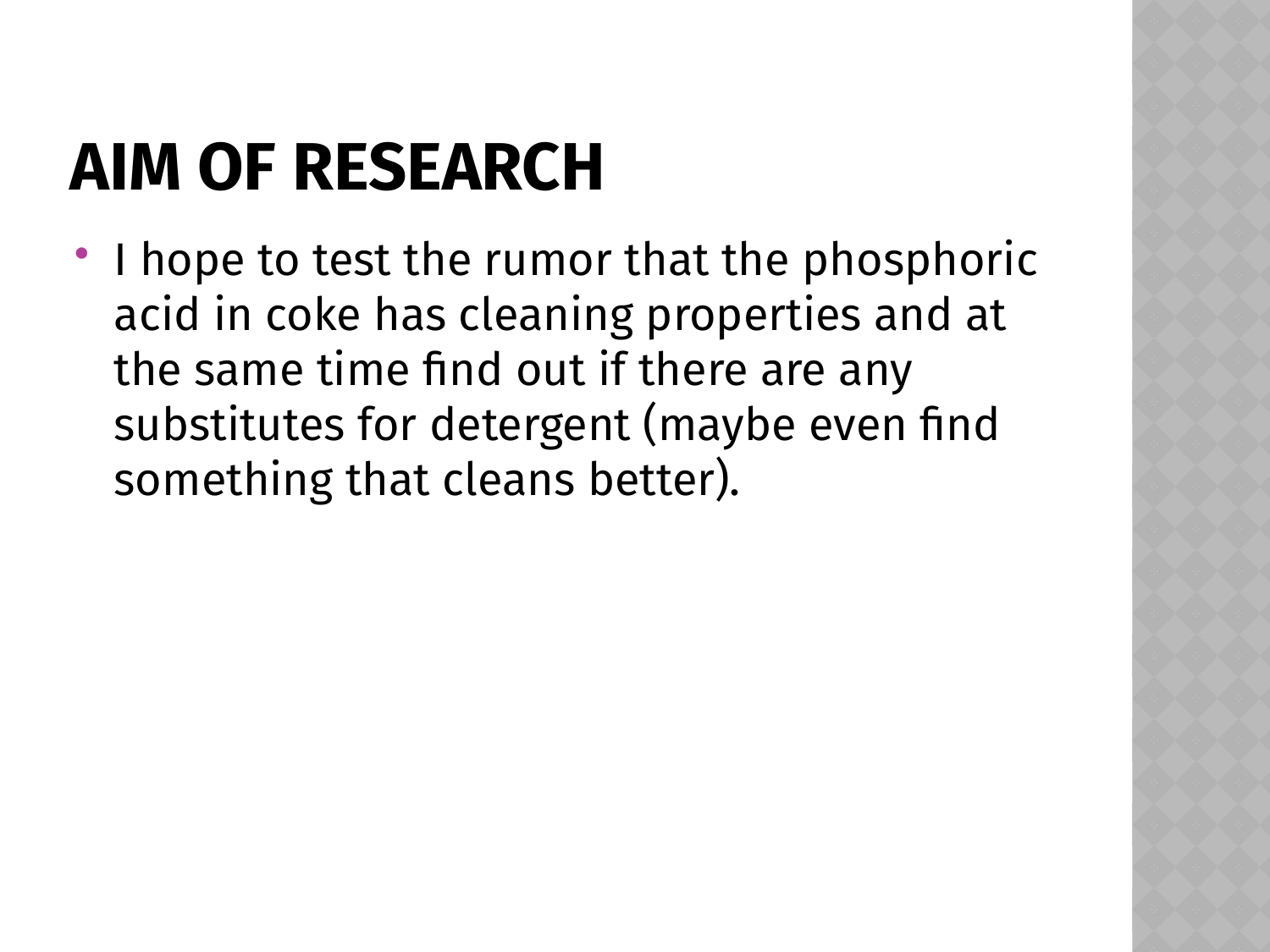

# Aim of research
I hope to test the rumor that the phosphoric acid in coke has cleaning properties and at the same time find out if there are any substitutes for detergent (maybe even find something that cleans better).